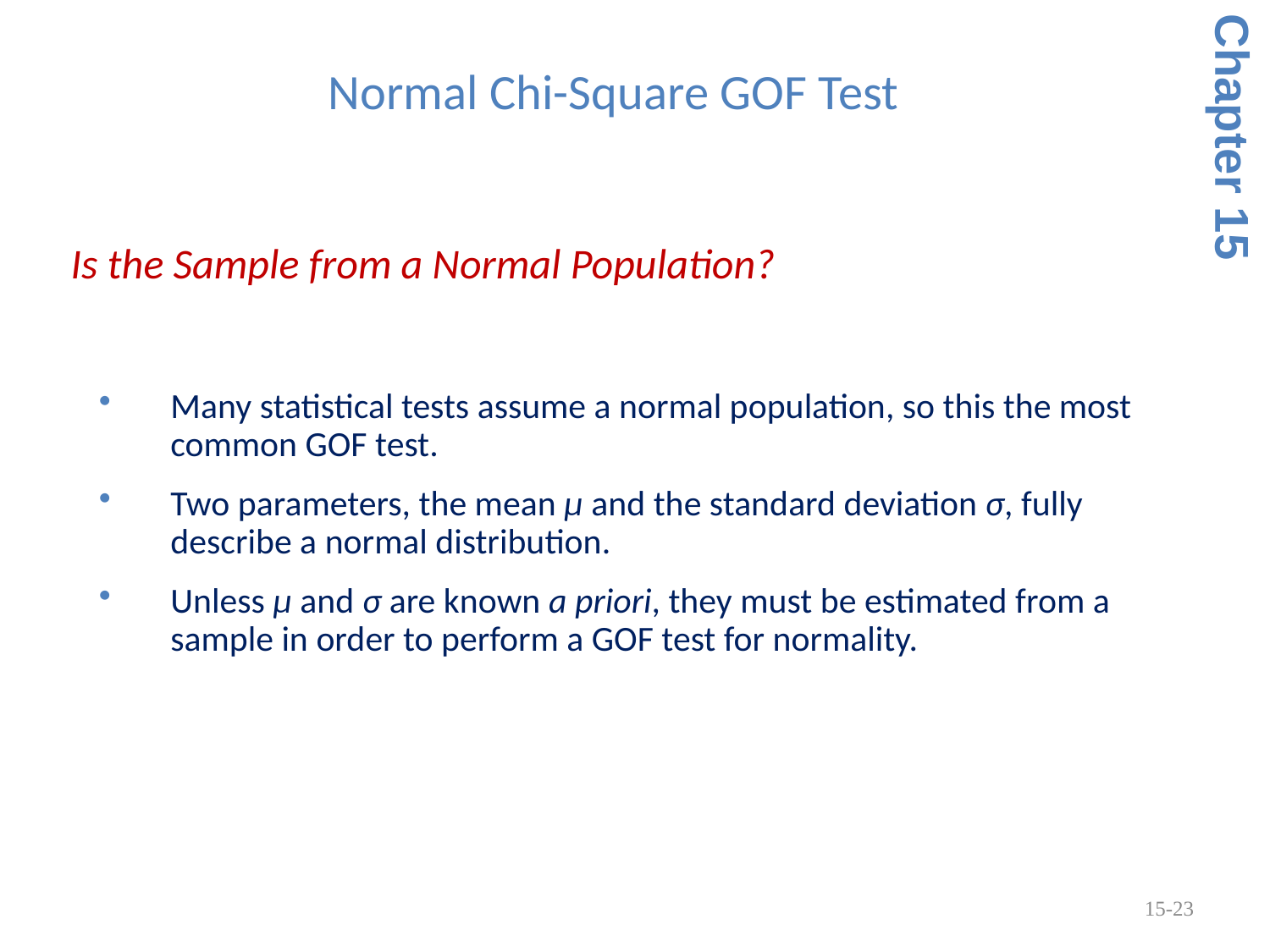

# Normal Chi-Square GOF Test
Chapter 15
Is the Sample from a Normal Population?
Many statistical tests assume a normal population, so this the most common GOF test.
Two parameters, the mean μ and the standard deviation σ, fully describe a normal distribution.
Unless μ and σ are known a priori, they must be estimated from a sample in order to perform a GOF test for normality.
15-23